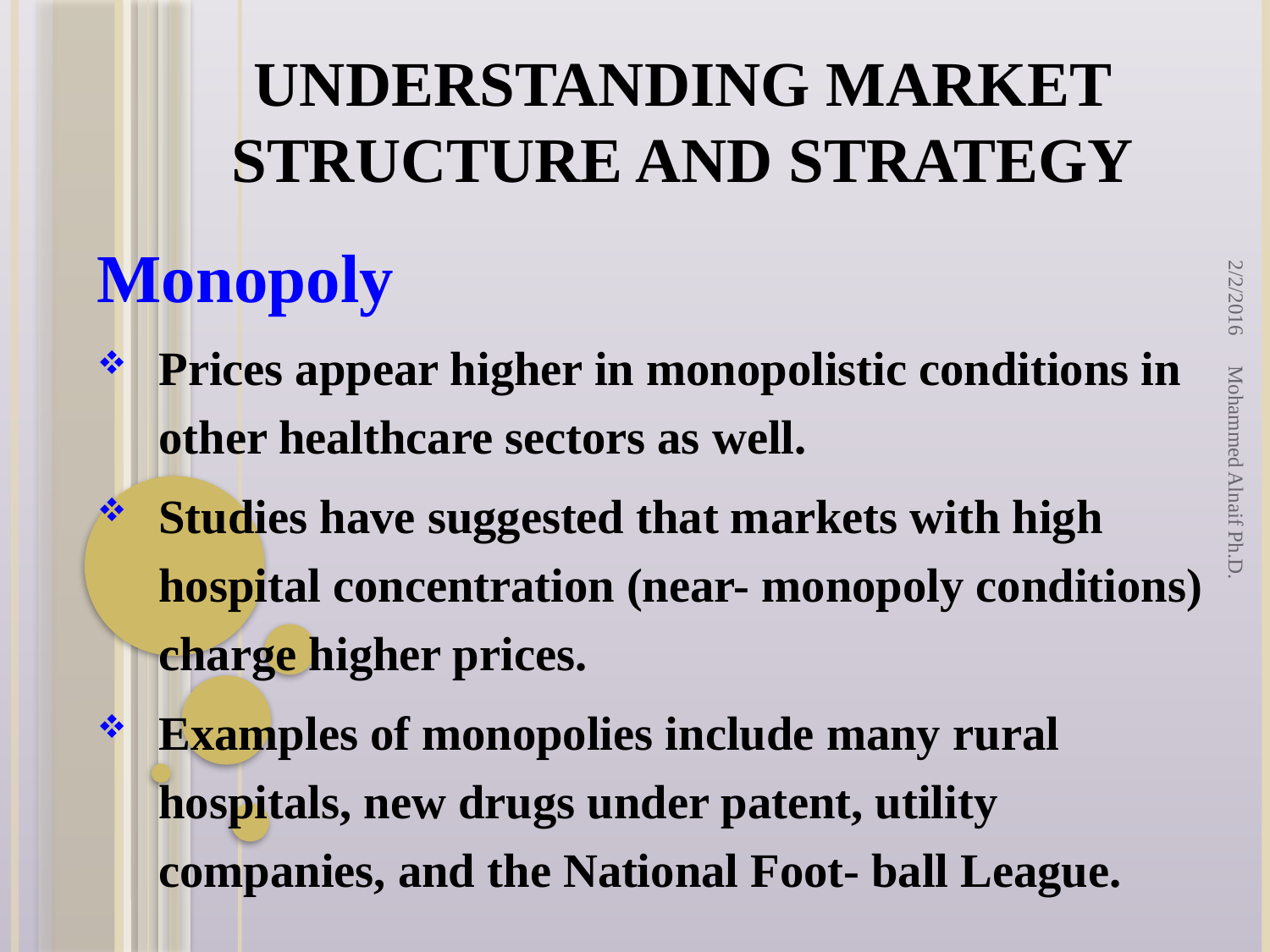

# Understanding Market Structure and Strategy
2/2/2016
Monopoly
Prices appear higher in monopolistic conditions in other healthcare sectors as well.
Studies have suggested that markets with high hospital concentration (near- monopoly conditions) charge higher prices.
Examples of monopolies include many rural hospitals, new drugs under patent, utility companies, and the National Foot- ball League.
Mohammed Alnaif Ph.D.